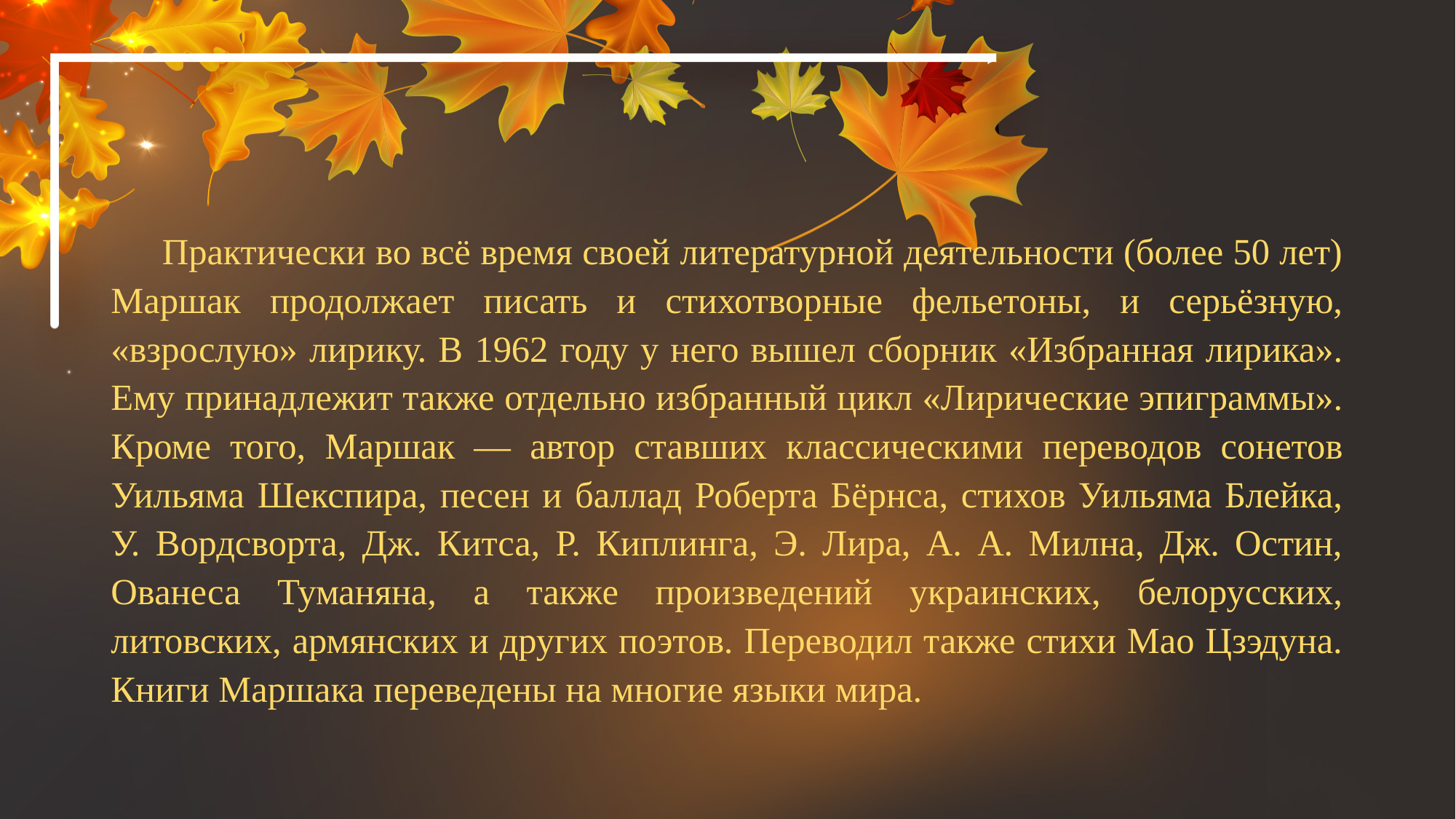

Практически во всё время своей литературной деятельности (более 50 лет) Маршак продолжает писать и стихотворные фельетоны, и серьёзную, «взрослую» лирику. В 1962 году у него вышел сборник «Избранная лирика». Ему принадлежит также отдельно избранный цикл «Лирические эпиграммы». Кроме того, Маршак — автор ставших классическими переводов сонетов Уильяма Шекспира, песен и баллад Роберта Бёрнса, стихов Уильяма Блейка, У. Вордсворта, Дж. Китса, Р. Киплинга, Э. Лира, А. А. Милна, Дж. Остин, Ованеса Туманяна, а также произведений украинских, белорусских, литовских, армянских и других поэтов. Переводил также стихи Мао Цзэдуна. Книги Маршака переведены на многие языки мира.